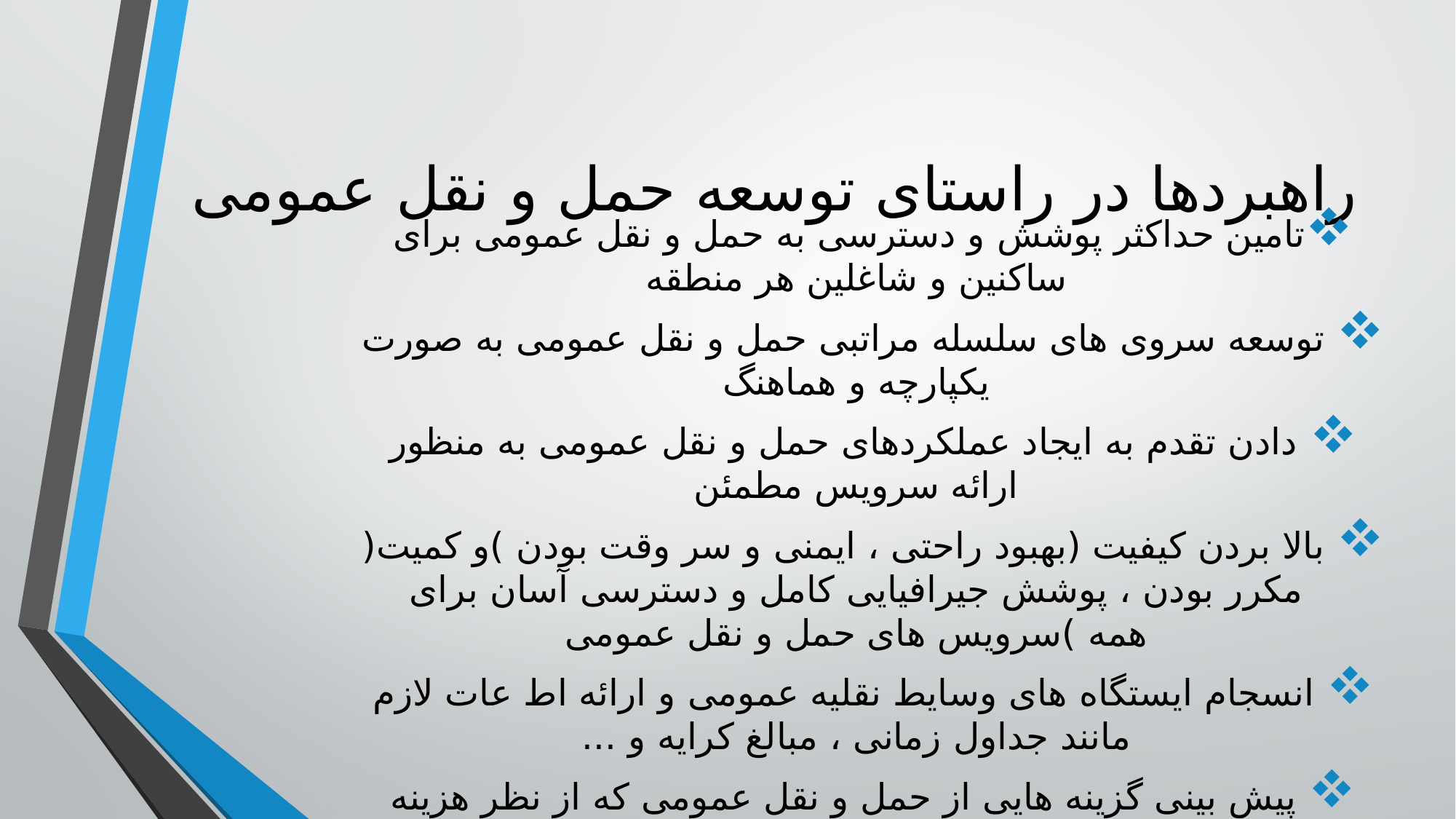

# راهبردها در راستای توسعه حمل و نقل عمومی
تامین حداکثر پوشش و دسترسی به حمل و نقل عمومی برای ساکنین و شاغلین هر منطقه
 توسعه سروی های سلسله مراتبی حمل و نقل عمومی به صورت یکپارچه و هماهنگ
 دادن تقدم به ایجاد عملکردهای حمل و نقل عمومی به منظور ارائه سرویس مطمئن
 بالا بردن کیفیت (بهبود راحتی ، ایمنی و سر وقت بودن )و کمیت( مکرر بودن ، پوشش جیرافیایی کامل و دسترسی آسان برای همه )سرویس های حمل و نقل عمومی
 انسجام ایستگاه های وسایط نقلیه عمومی و ارائه اط عات لازم مانند جداول زمانی ، مبالغ کرایه و ...
 پیش بینی گزینه هایی از حمل و نقل عمومی که از نظر هزینه برای اقشار کم درآمد مناسب باشد